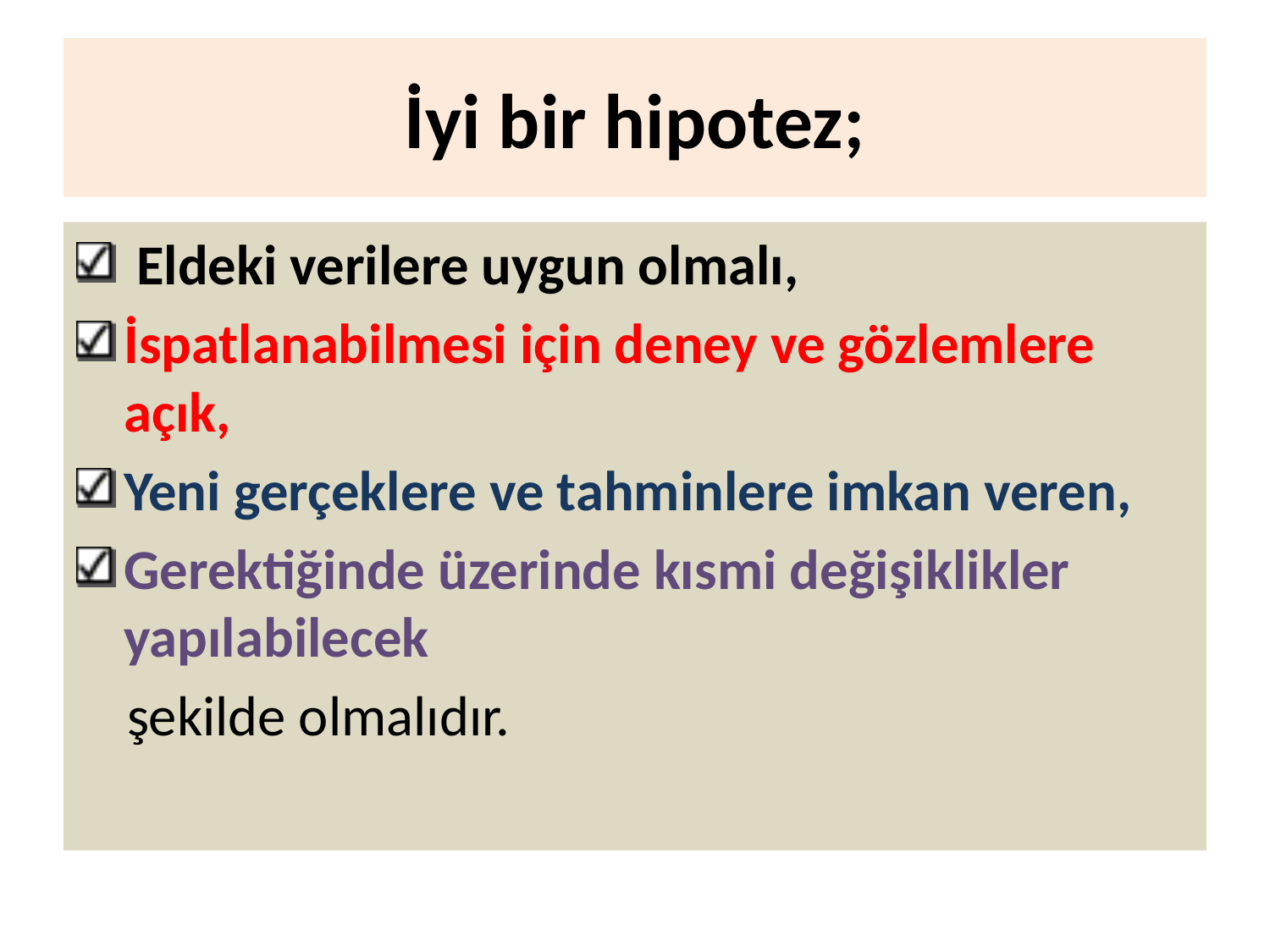

# İyi bir hipotez;
 Eldeki verilere uygun olmalı,
İspatlanabilmesi için deney ve gözlemlere açık,
Yeni gerçeklere ve tahminlere imkan veren,
Gerektiğinde üzerinde kısmi değişiklikler yapılabilecek
    şekilde olmalıdır.